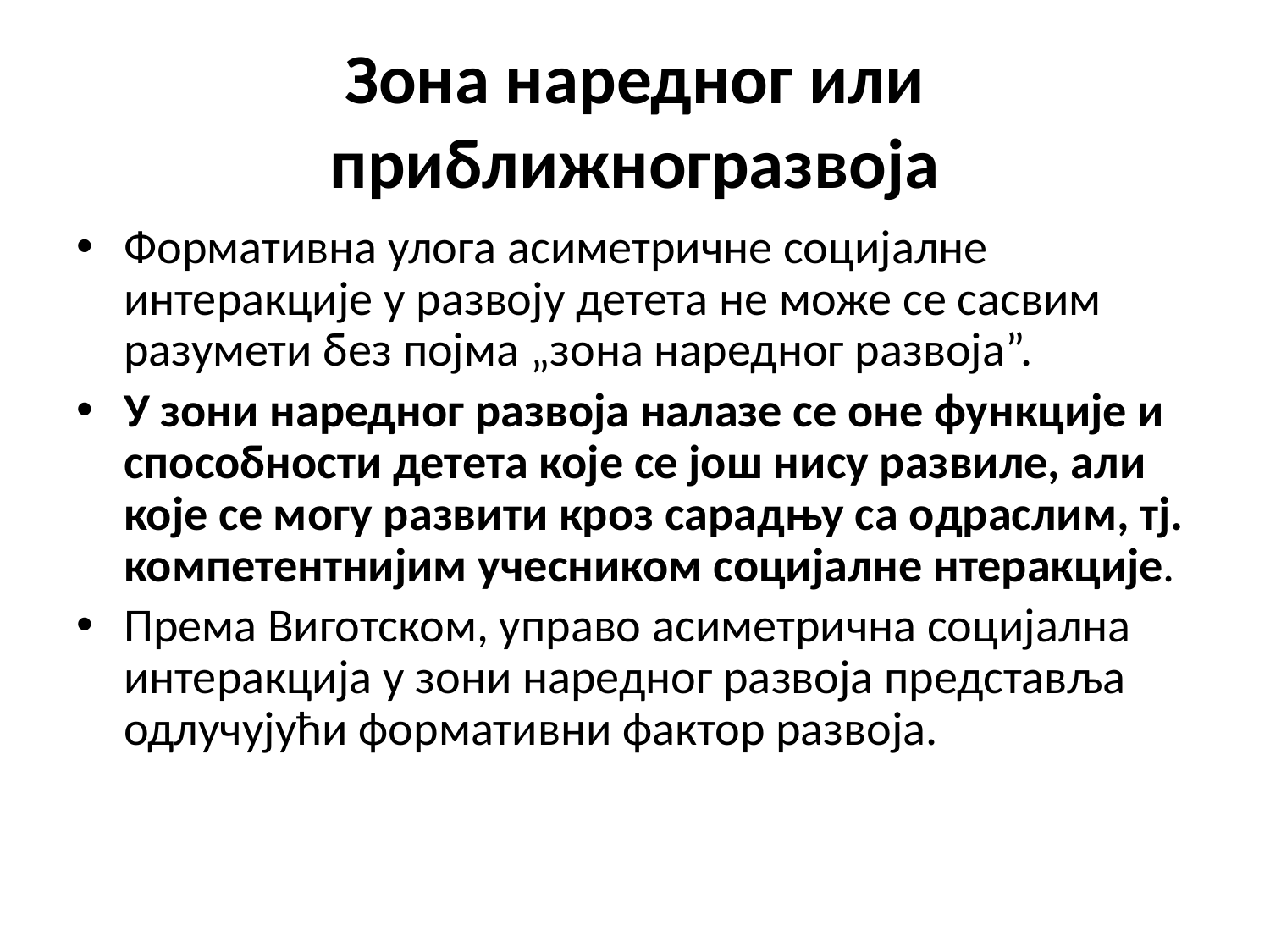

# Зона наредног или приближногразвоја
Формативна улога асиметричне социјалне интеракције у развоју детета не може се сасвим разумети без појма „зона наредног развоја”.
У зони наредног развоја налазе се оне функције и способности детета које се још нису развиле, али које се могу развити кроз сарадњу са одраслим, тј. компетентнијим учесником социјалне нтеракције.
Према Виготском, управо асиметрична социјална интеракција у зони наредног развоја представља одлучујући формативни фактор развоја.